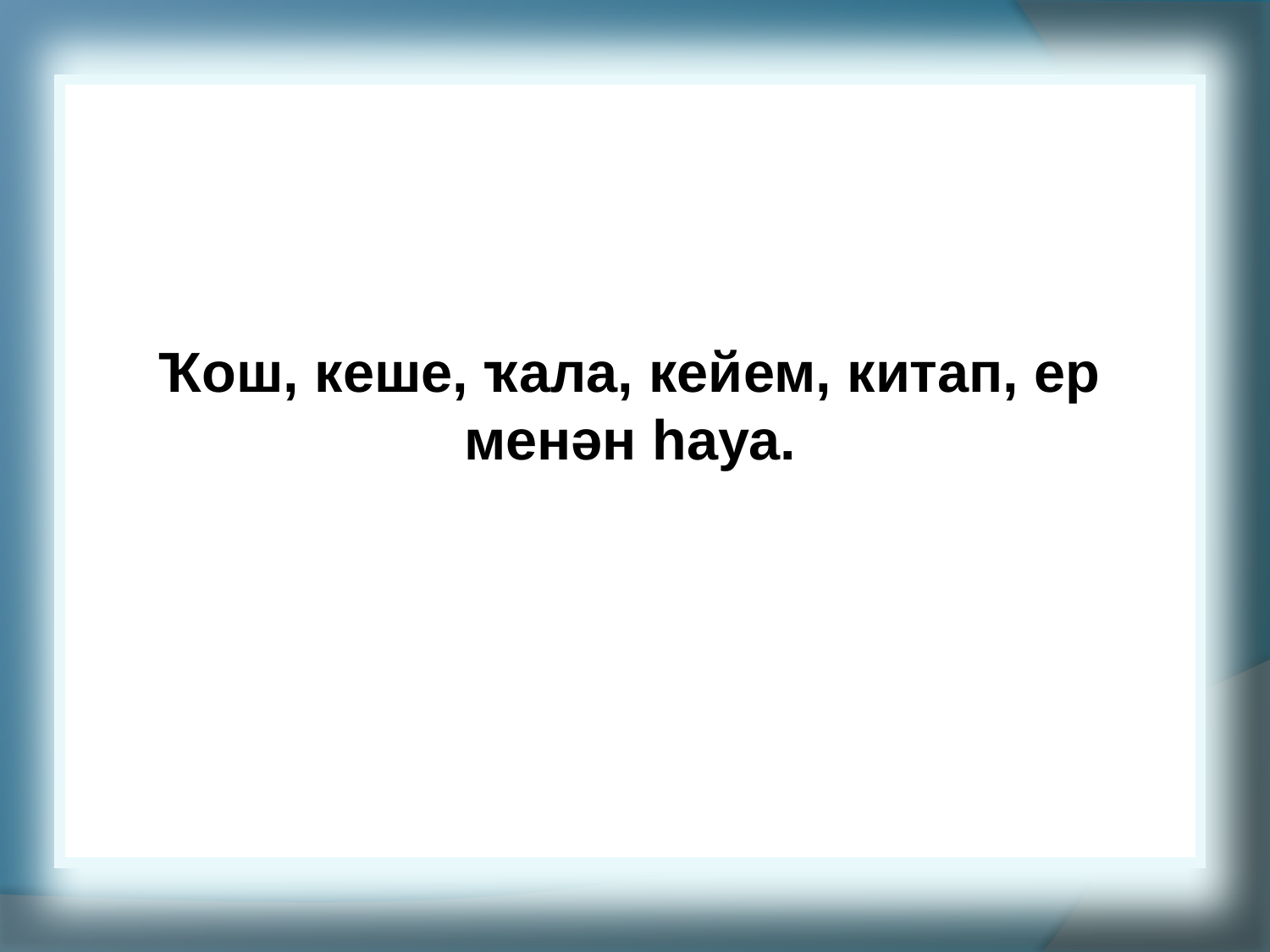

Ҡош, кеше, ҡала, кейем, китап, ер менән һауа.